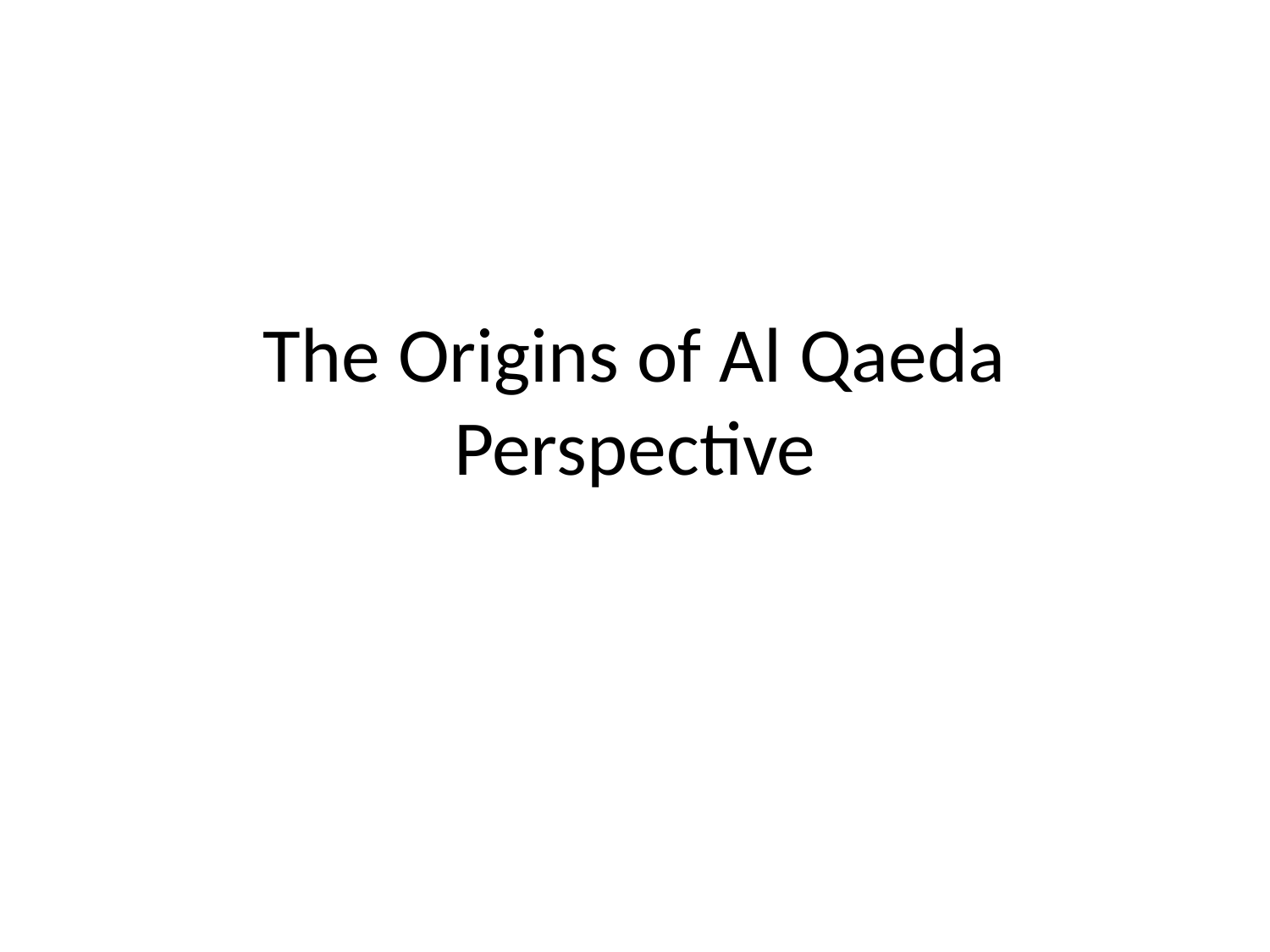

# The Origins of Al Qaeda Perspective